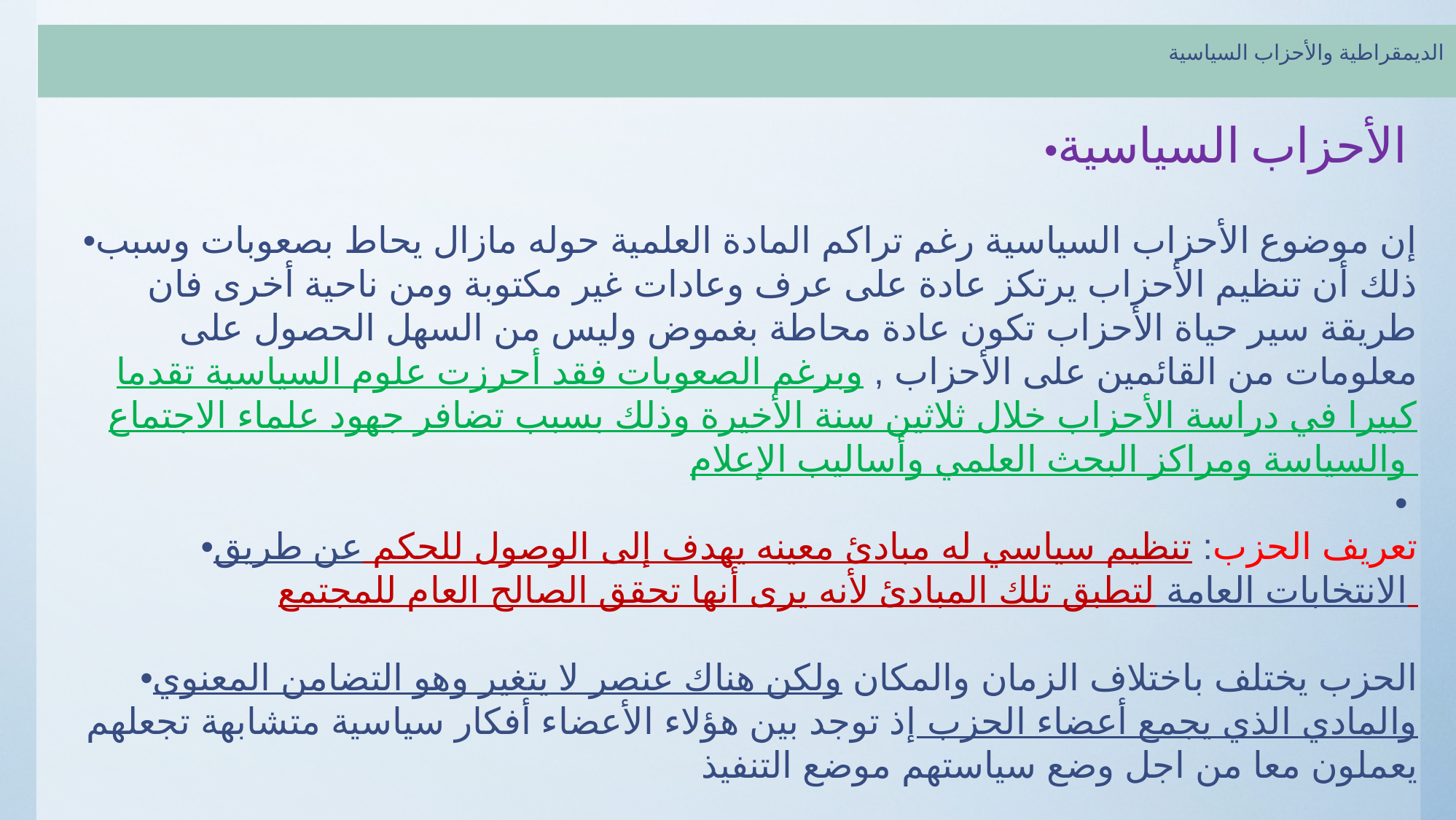

الديمقراطية والأحزاب السياسية
•الأحزاب السياسية

•إن موضوع الأحزاب السياسية رغم تراكم المادة العلمية حوله مازال يحاط بصعوبات وسبب ذلك أن تنظيم الأحزاب يرتكز عادة على عرف وعادات غير مكتوبة ومن ناحية أخرى فان طريقة سير حياة الأحزاب تكون عادة محاطة بغموض وليس من السهل الحصول على معلومات من القائمين على الأحزاب , وبرغم الصعوبات فقد أحرزت علوم السياسية تقدما كبيرا في دراسة الأحزاب خلال ثلاثين سنة الأخيرة وذلك بسبب تضافر جهود علماء الاجتماع والسياسة ومراكز البحث العلمي وأساليب الإعلام
•
•تعريف الحزب: تنظيم سياسي له مبادئ معينه يهدف إلى الوصول للحكم عن طريق الانتخابات العامة لتطبق تلك المبادئ لأنه يرى أنها تحقق الصالح العام للمجتمع

•الحزب يختلف باختلاف الزمان والمكان ولكن هناك عنصر لا يتغير وهو التضامن المعنوي والمادي الذي يجمع أعضاء الحزب إذ توجد بين هؤلاء الأعضاء أفكار سياسية متشابهة تجعلهم يعملون معا من اجل وضع سياستهم موضع التنفيذ